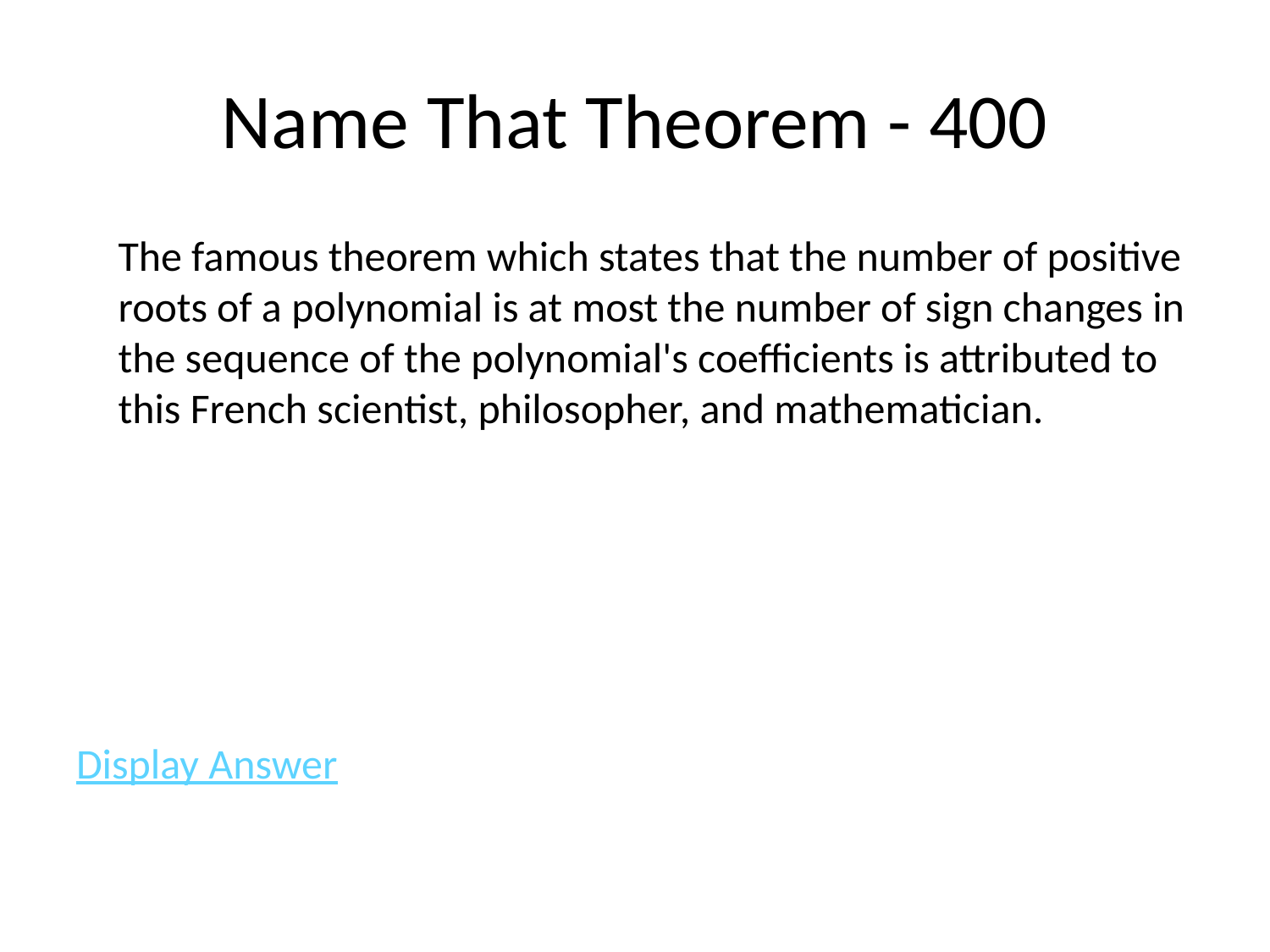

# Name That Theorem - 400
	The famous theorem which states that the number of positive roots of a polynomial is at most the number of sign changes in the sequence of the polynomial's coefficients is attributed to this French scientist, philosopher, and mathematician.

Display Answer